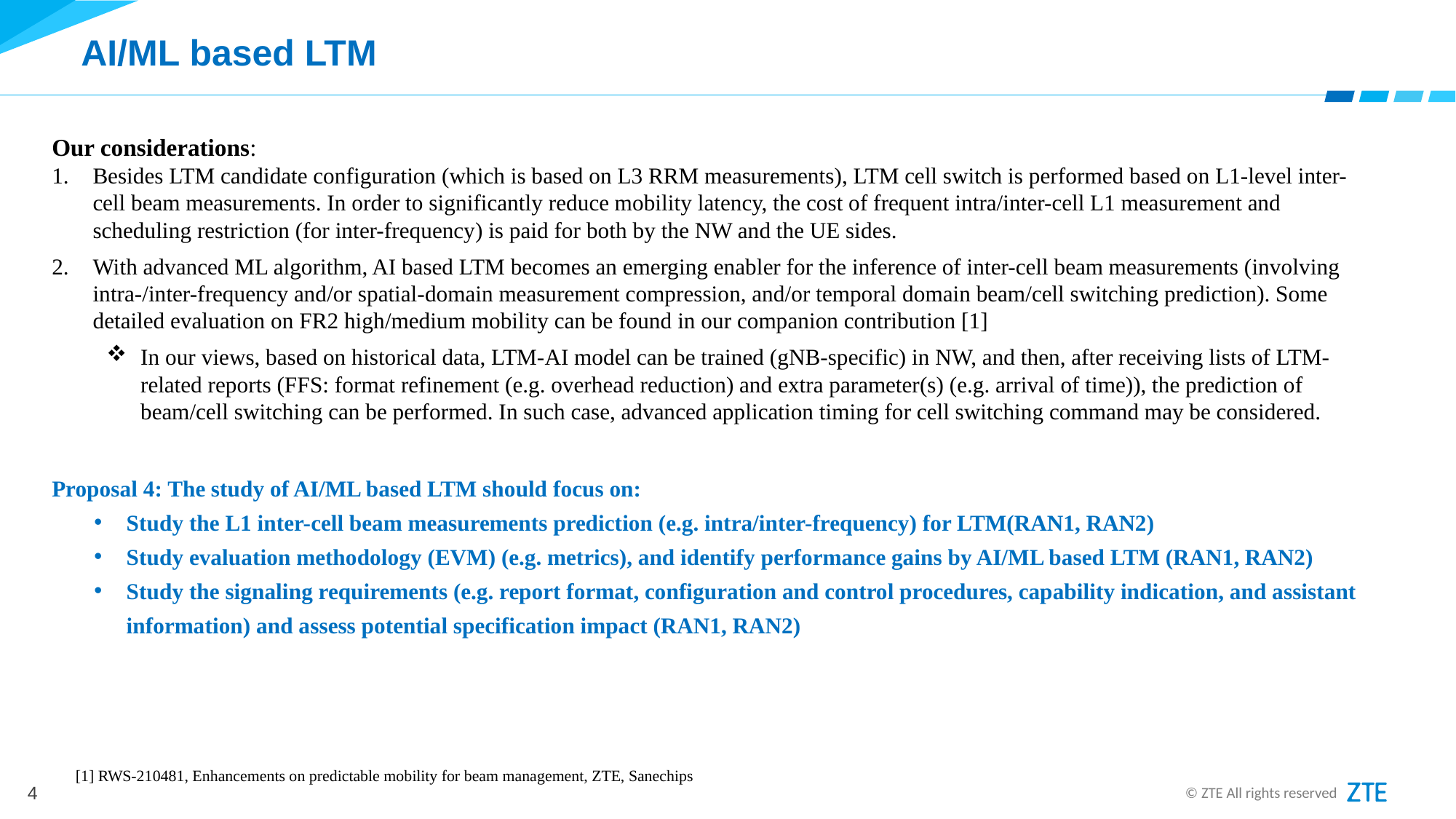

# AI/ML based LTM
Our considerations:
Besides LTM candidate configuration (which is based on L3 RRM measurements), LTM cell switch is performed based on L1-level inter-cell beam measurements. In order to significantly reduce mobility latency, the cost of frequent intra/inter-cell L1 measurement and scheduling restriction (for inter-frequency) is paid for both by the NW and the UE sides.
With advanced ML algorithm, AI based LTM becomes an emerging enabler for the inference of inter-cell beam measurements (involving intra-/inter-frequency and/or spatial-domain measurement compression, and/or temporal domain beam/cell switching prediction). Some detailed evaluation on FR2 high/medium mobility can be found in our companion contribution [1]
In our views, based on historical data, LTM-AI model can be trained (gNB-specific) in NW, and then, after receiving lists of LTM-related reports (FFS: format refinement (e.g. overhead reduction) and extra parameter(s) (e.g. arrival of time)), the prediction of beam/cell switching can be performed. In such case, advanced application timing for cell switching command may be considered.

Proposal 4: The study of AI/ML based LTM should focus on:
Study the L1 inter-cell beam measurements prediction (e.g. intra/inter-frequency) for LTM(RAN1, RAN2)
Study evaluation methodology (EVM) (e.g. metrics), and identify performance gains by AI/ML based LTM (RAN1, RAN2)
Study the signaling requirements (e.g. report format, configuration and control procedures, capability indication, and assistant information) and assess potential specification impact (RAN1, RAN2)
[1] RWS-210481, Enhancements on predictable mobility for beam management, ZTE, Sanechips